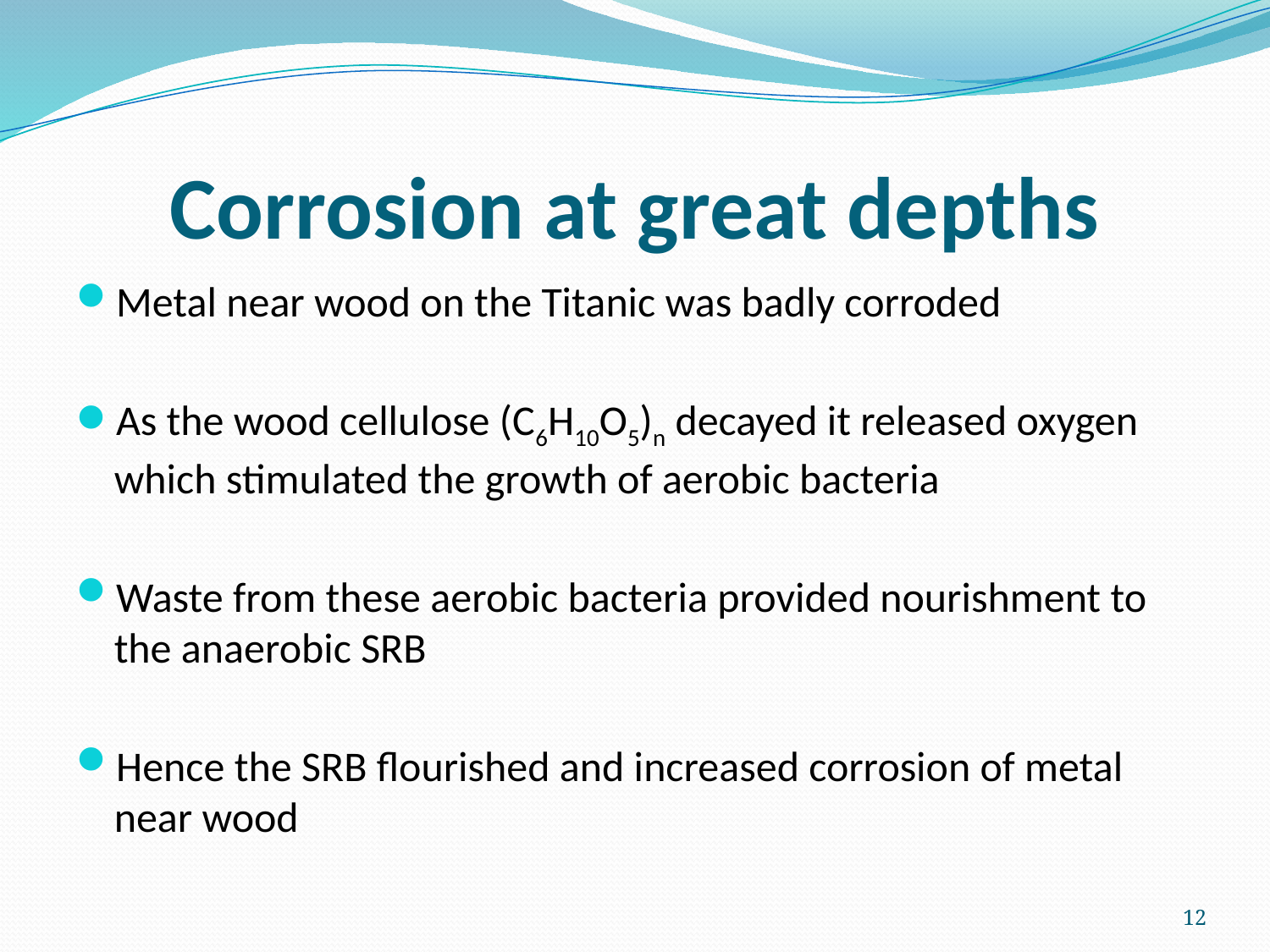

# Corrosion at great depths
Metal near wood on the Titanic was badly corroded

As the wood cellulose (C6H10O5)n decayed it released oxygen which stimulated the growth of aerobic bacteria

Waste from these aerobic bacteria provided nourishment to the anaerobic SRB

Hence the SRB flourished and increased corrosion of metal near wood

12